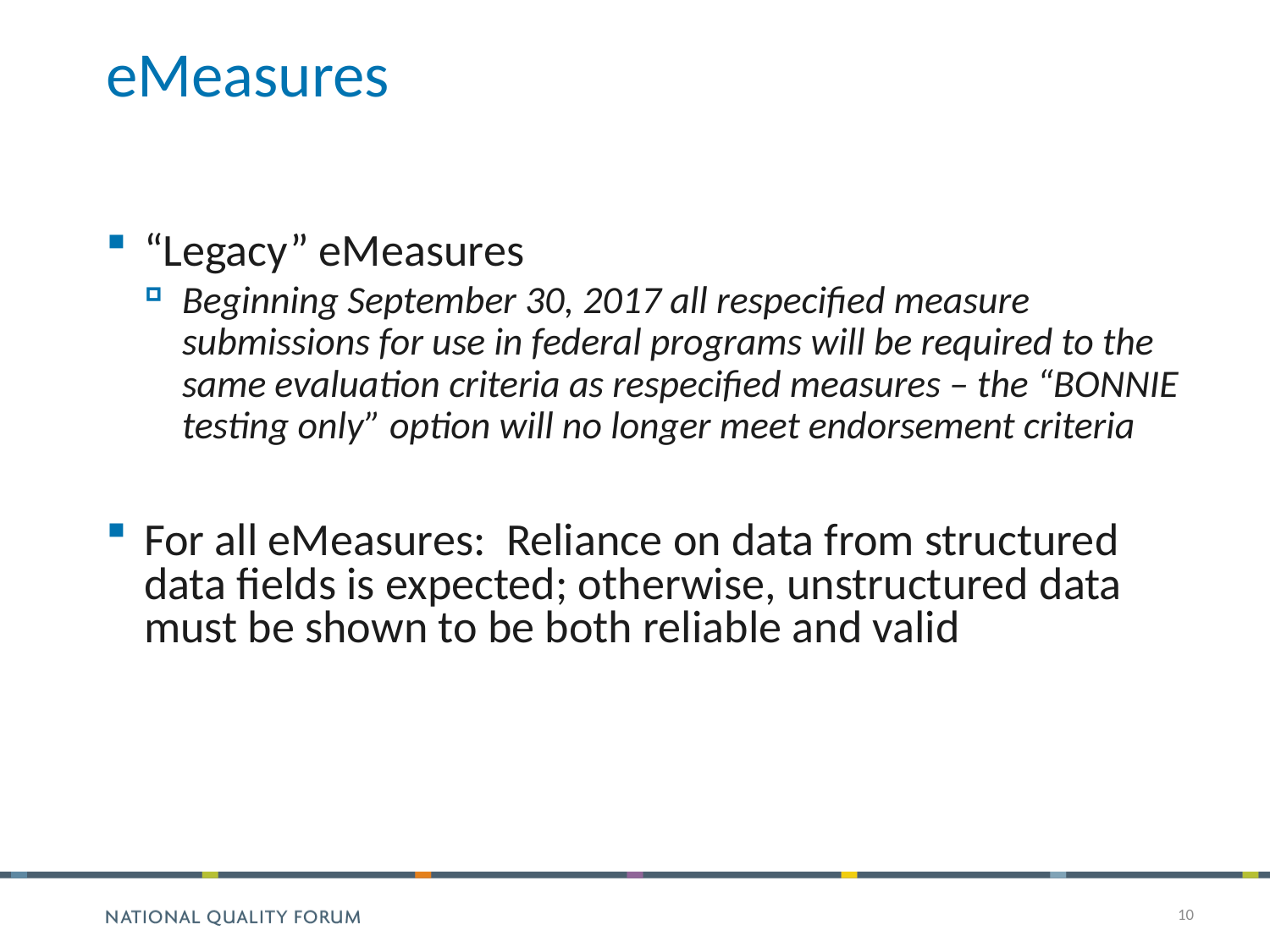

# eMeasures
“Legacy” eMeasures
Beginning September 30, 2017 all respecified measure submissions for use in federal programs will be required to the same evaluation criteria as respecified measures – the “BONNIE testing only” option will no longer meet endorsement criteria

For all eMeasures:  Reliance on data from structured data fields is expected; otherwise, unstructured data must be shown to be both reliable and valid
10